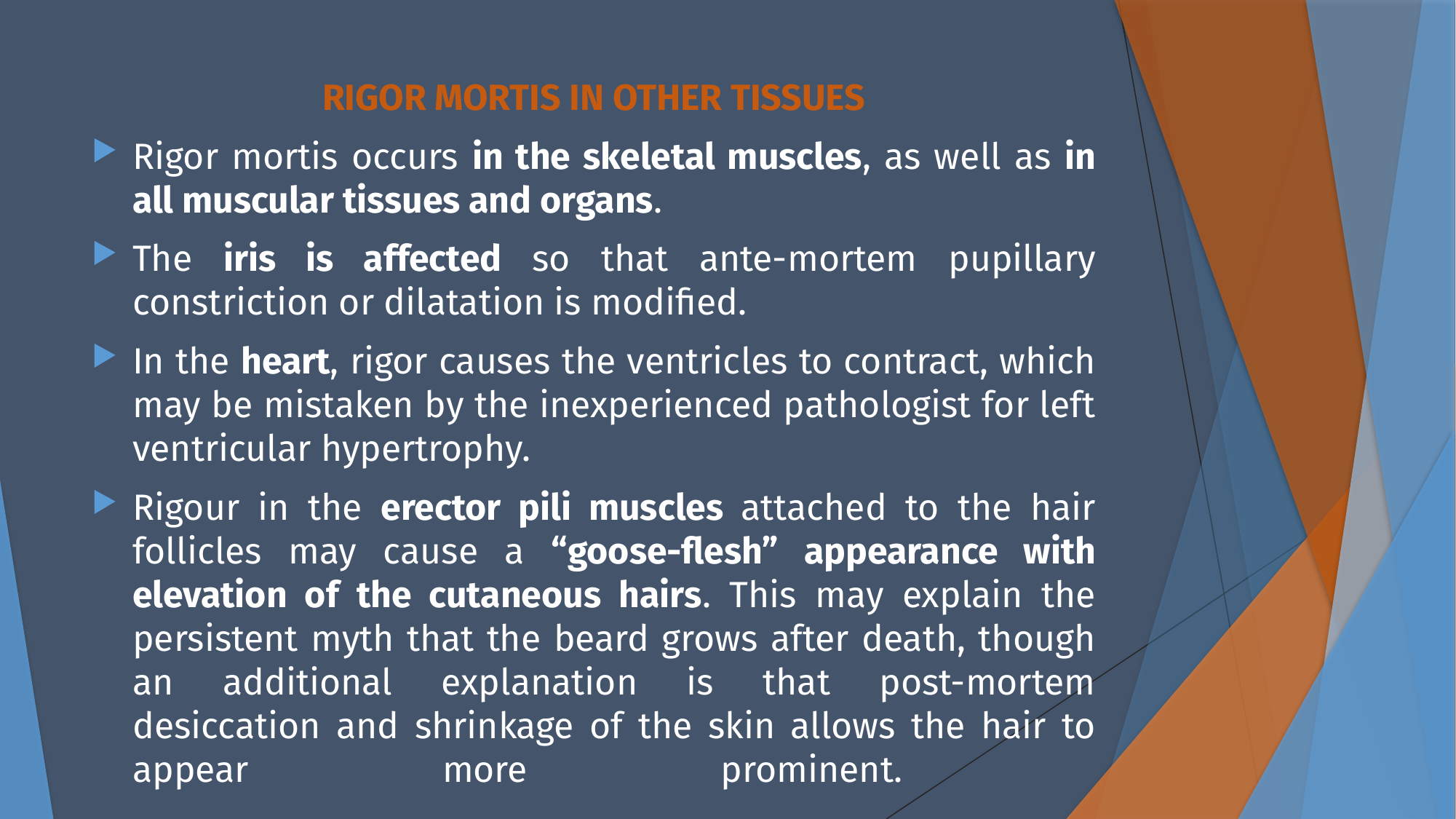

RIGOR MORTIS IN OTHER TISSUES
Rigor mortis occurs in the skeletal muscles, as well as in all muscular tissues and organs.
The iris is affected so that ante-mortem pupillary constriction or dilatation is modified.
In the heart, rigor causes the ventricles to contract, which may be mistaken by the inexperienced pathologist for left ventricular hypertrophy.
Rigour in the erector pili muscles attached to the hair follicles may cause a “goose-flesh” appearance with elevation of the cutaneous hairs. This may explain the persistent myth that the beard grows after death, though an additional explanation is that post-mortem desiccation and shrinkage of the skin allows the hair to appear more prominent.